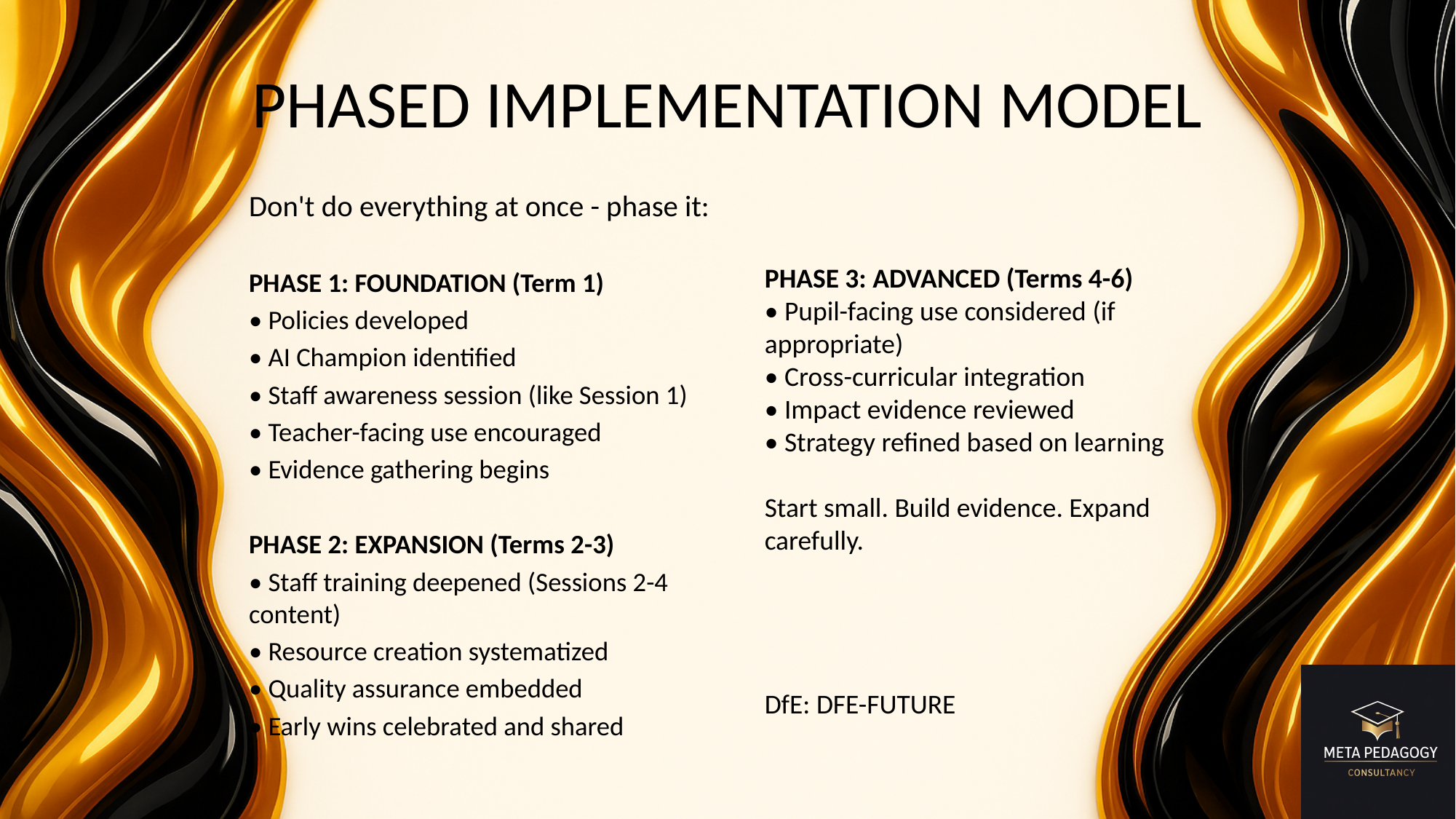

# PHASED IMPLEMENTATION MODEL
Don't do everything at once - phase it:

PHASE 1: FOUNDATION (Term 1)
• Policies developed
• AI Champion identified
• Staff awareness session (like Session 1)
• Teacher-facing use encouraged
• Evidence gathering begins

PHASE 2: EXPANSION (Terms 2-3)
• Staff training deepened (Sessions 2-4 content)
• Resource creation systematized
• Quality assurance embedded
• Early wins celebrated and shared

PHASE 3: ADVANCED (Terms 4-6)
• Pupil-facing use considered (if appropriate)
• Cross-curricular integration
• Impact evidence reviewed
• Strategy refined based on learning

Start small. Build evidence. Expand carefully.

DfE: DFE-FUTURE